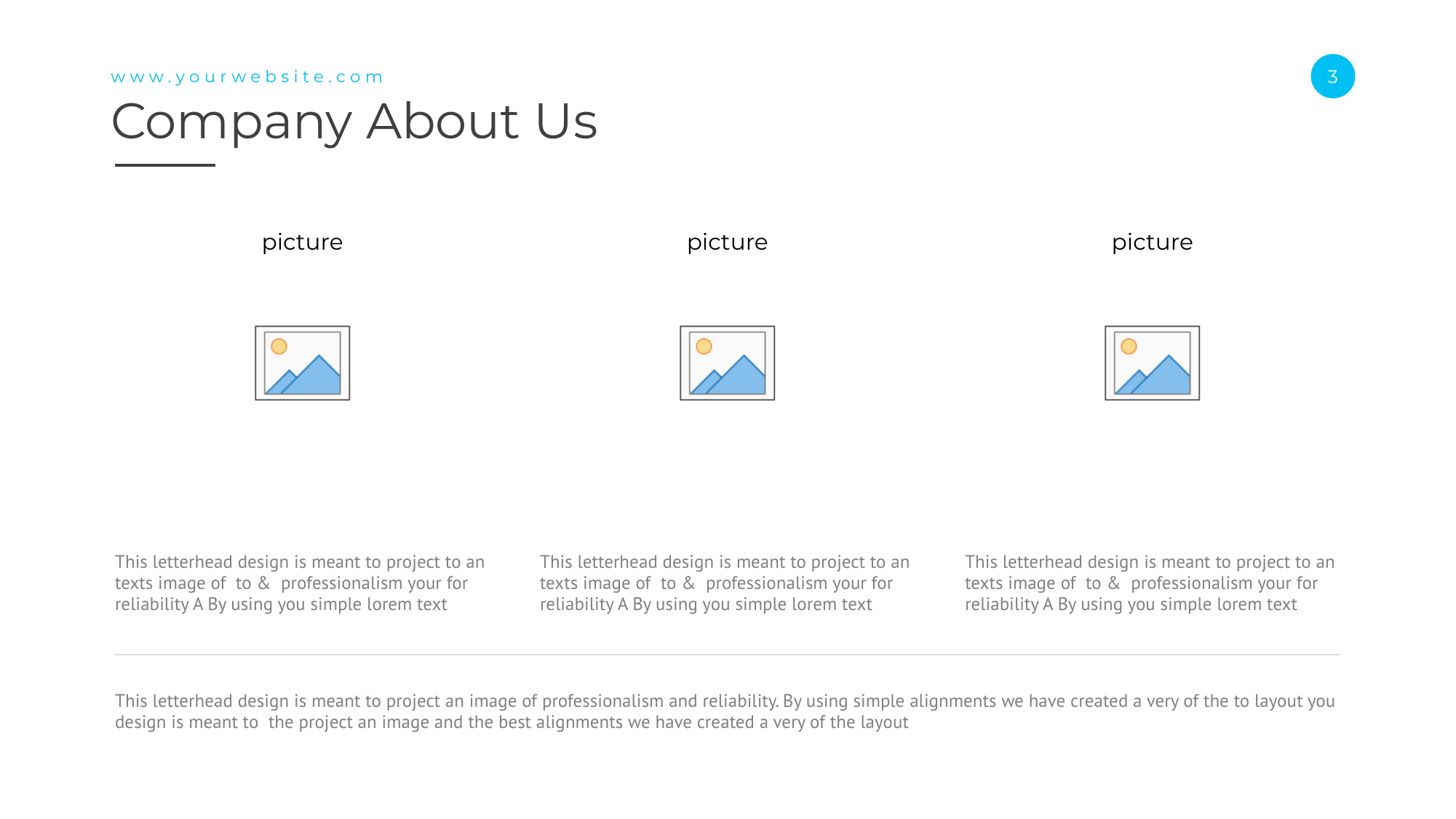

3
www.yourwebsite.com
# Company About Us

This letterhead design is meant to project to an texts image of  to &  professionalism your for reliability A By using you simple lorem text
This letterhead design is meant to project to an texts image of  to &  professionalism your for reliability A By using you simple lorem text
This letterhead design is meant to project to an texts image of  to &  professionalism your for reliability A By using you simple lorem text
This letterhead design is meant to project an image of professionalism and reliability. By using simple alignments we have created a very of the to layout you design is meant to  the project an image and the best alignments we have created a very of the layout